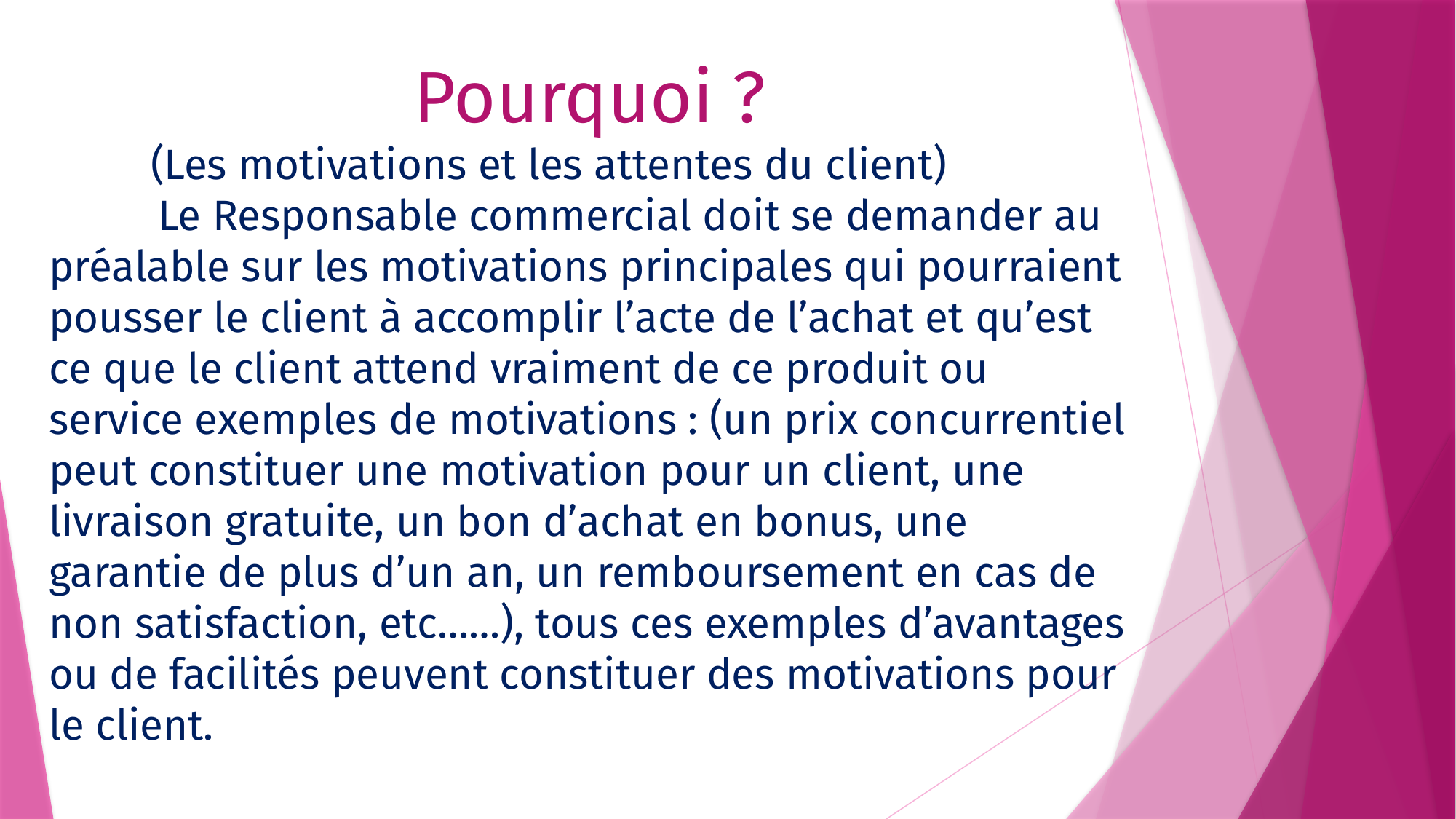

Pourquoi ?
         (Les motivations et les attentes du client)
	Le Responsable commercial doit se demander au préalable sur les motivations principales qui pourraient pousser le client à accomplir l’acte de l’achat et qu’est ce que le client attend vraiment de ce produit ou service exemples de motivations : (un prix concurrentiel peut constituer une motivation pour un client, une livraison gratuite, un bon d’achat en bonus, une garantie de plus d’un an, un remboursement en cas de non satisfaction, etc……), tous ces exemples d’avantages ou de facilités peuvent constituer des motivations pour le client.